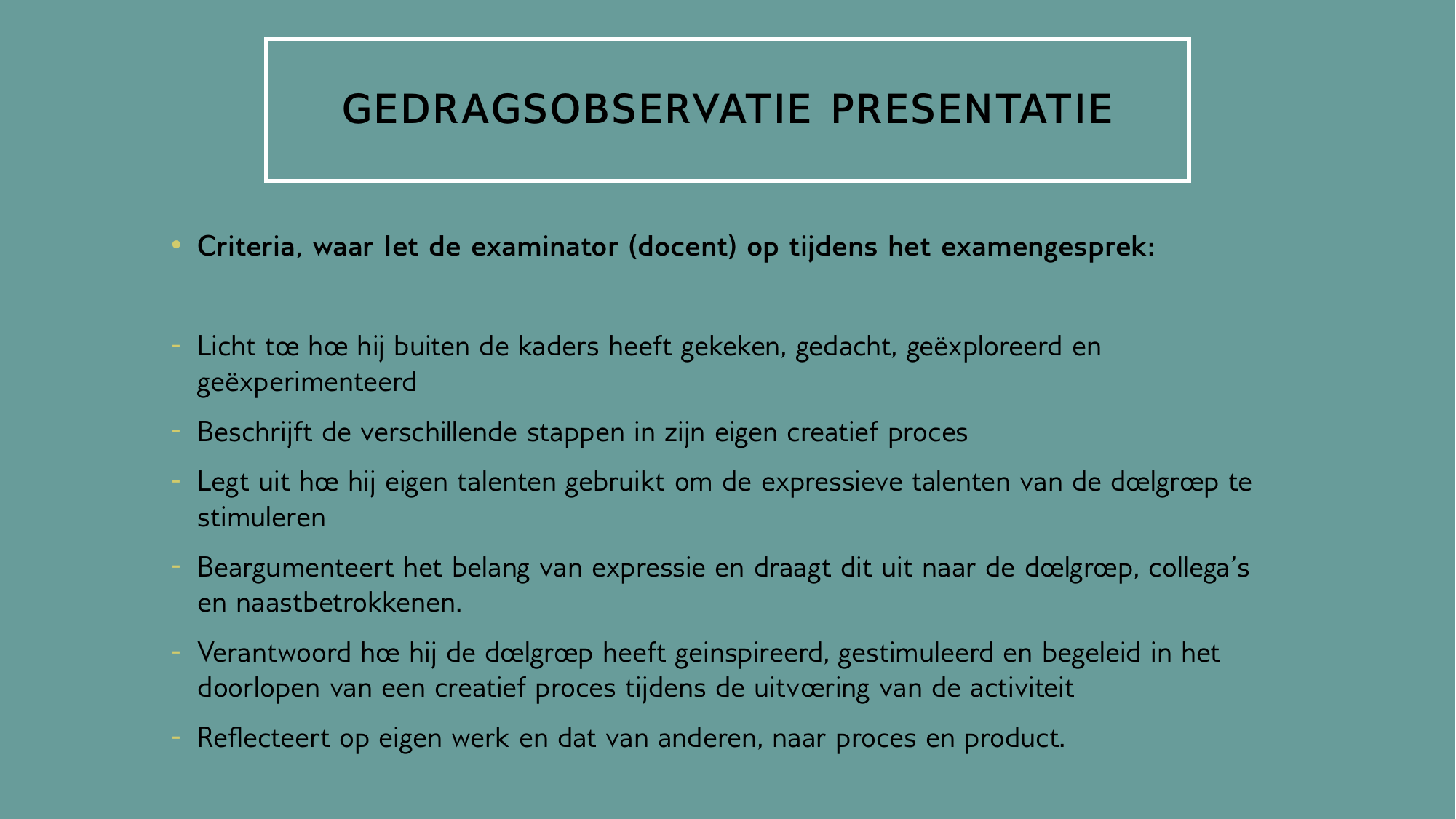

# Gedragsobservatie presentatie
Criteria, waar let de examinator (docent) op tijdens het examengesprek:

Licht toe hoe hij buiten de kaders heeft gekeken, gedacht, geëxploreerd en geëxperimenteerd
Beschrijft de verschillende stappen in zijn eigen creatief proces
Legt uit hoe hij eigen talenten gebruikt om de expressieve talenten van de doelgroep te stimuleren
Beargumenteert het belang van expressie en draagt dit uit naar de doelgroep, collega’s en naastbetrokkenen.
Verantwoord hoe hij de doelgroep heeft geinspireerd, gestimuleerd en begeleid in het doorlopen van een creatief proces tijdens de uitvoering van de activiteit
Reflecteert op eigen werk en dat van anderen, naar proces en product.